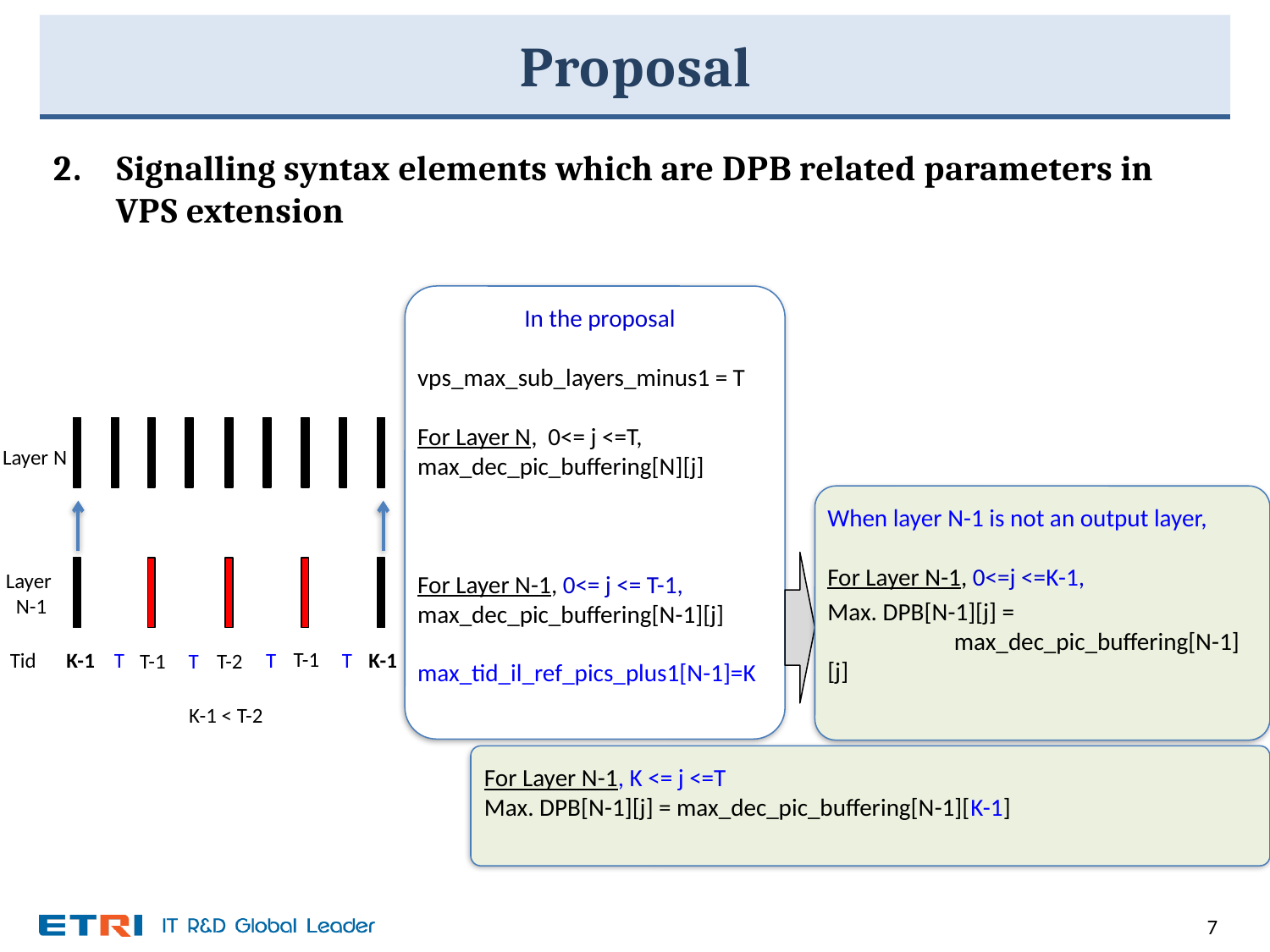

# Proposal
Signalling syntax elements which are DPB related parameters in VPS extension

In the proposal

vps_max_sub_layers_minus1 = T

For Layer N,  0<= j <=T,
max_dec_pic_buffering[N][j]

For Layer N-1, 0<= j <= T-1,
max_dec_pic_buffering[N-1][j]

max_tid_il_ref_pics_plus1[N-1]=K

Layer N

Layer
N-1
T-1
T
T
Tid
K-1
T
K-1
T-1
T-2
T

When layer N-1 is not an output layer,

For Layer N-1, 0<=j <=K-1,
Max. DPB[N-1][j] =
                       max_dec_pic_buffering[N-1][j]

K-1 < T-2

For Layer N-1, K <= j <=T
Max. DPB[N-1][j] = max_dec_pic_buffering[N-1][K-1]
7